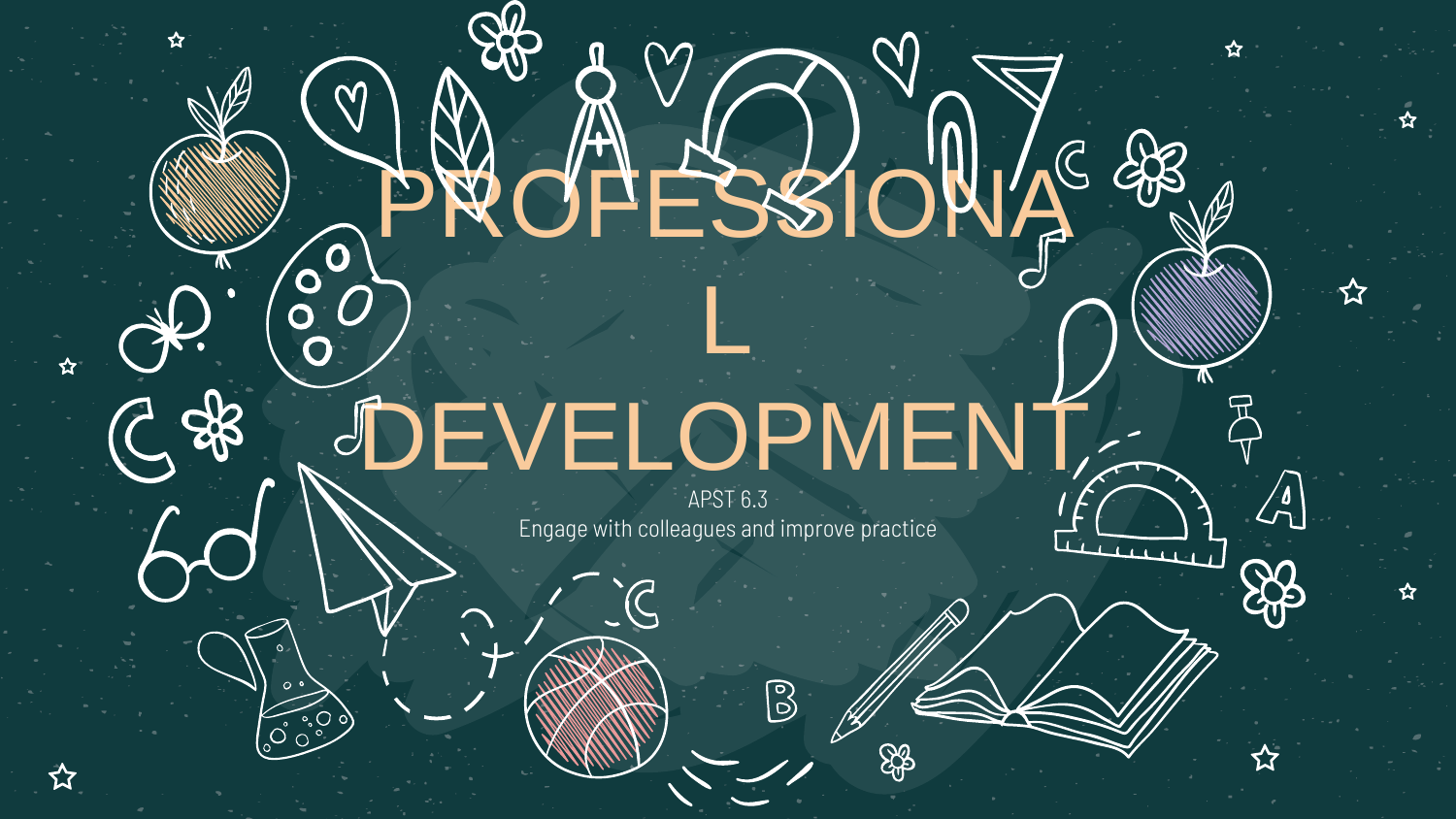

# PROFESSIONAL DEVELOPMENT

APST 6.3
Engage with colleagues and improve practice